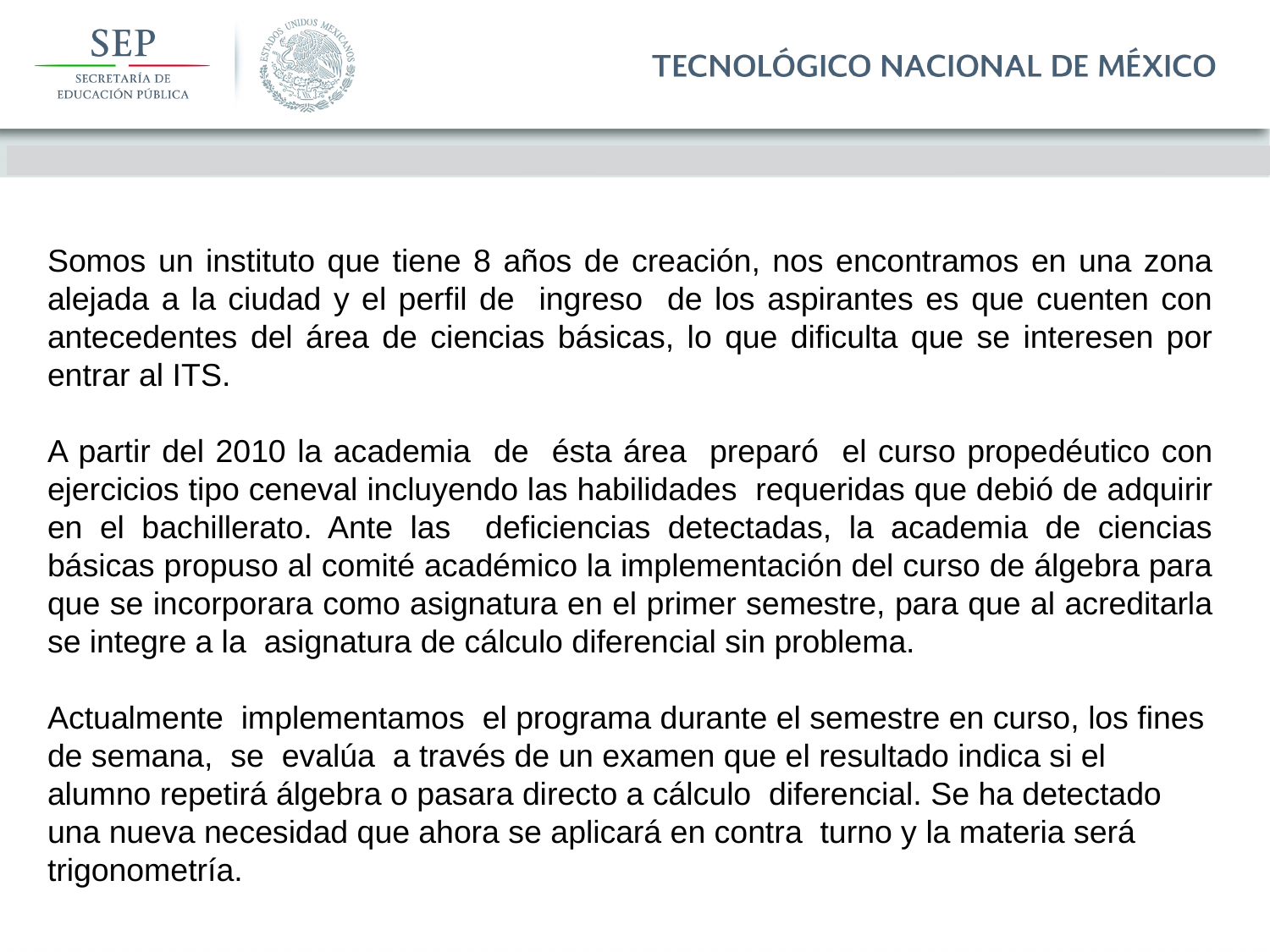

Somos un instituto que tiene 8 años de creación, nos encontramos en una zona alejada a la ciudad y el perfil de  ingreso  de los aspirantes es que cuenten con antecedentes del área de ciencias básicas, lo que dificulta que se interesen por entrar al ITS.

A partir del 2010 la academia  de  ésta área  preparó  el curso propedéutico con ejercicios tipo ceneval incluyendo las habilidades  requeridas que debió de adquirir en el bachillerato. Ante las  deficiencias detectadas, la academia de ciencias básicas propuso al comité académico la implementación del curso de álgebra para que se incorporara como asignatura en el primer semestre, para que al acreditarla se integre a la  asignatura de cálculo diferencial sin problema.

Actualmente  implementamos  el programa durante el semestre en curso, los fines de semana,  se  evalúa  a través de un examen que el resultado indica si el alumno repetirá álgebra o pasara directo a cálculo  diferencial. Se ha detectado una nueva necesidad que ahora se aplicará en contra  turno y la materia será  trigonometría.